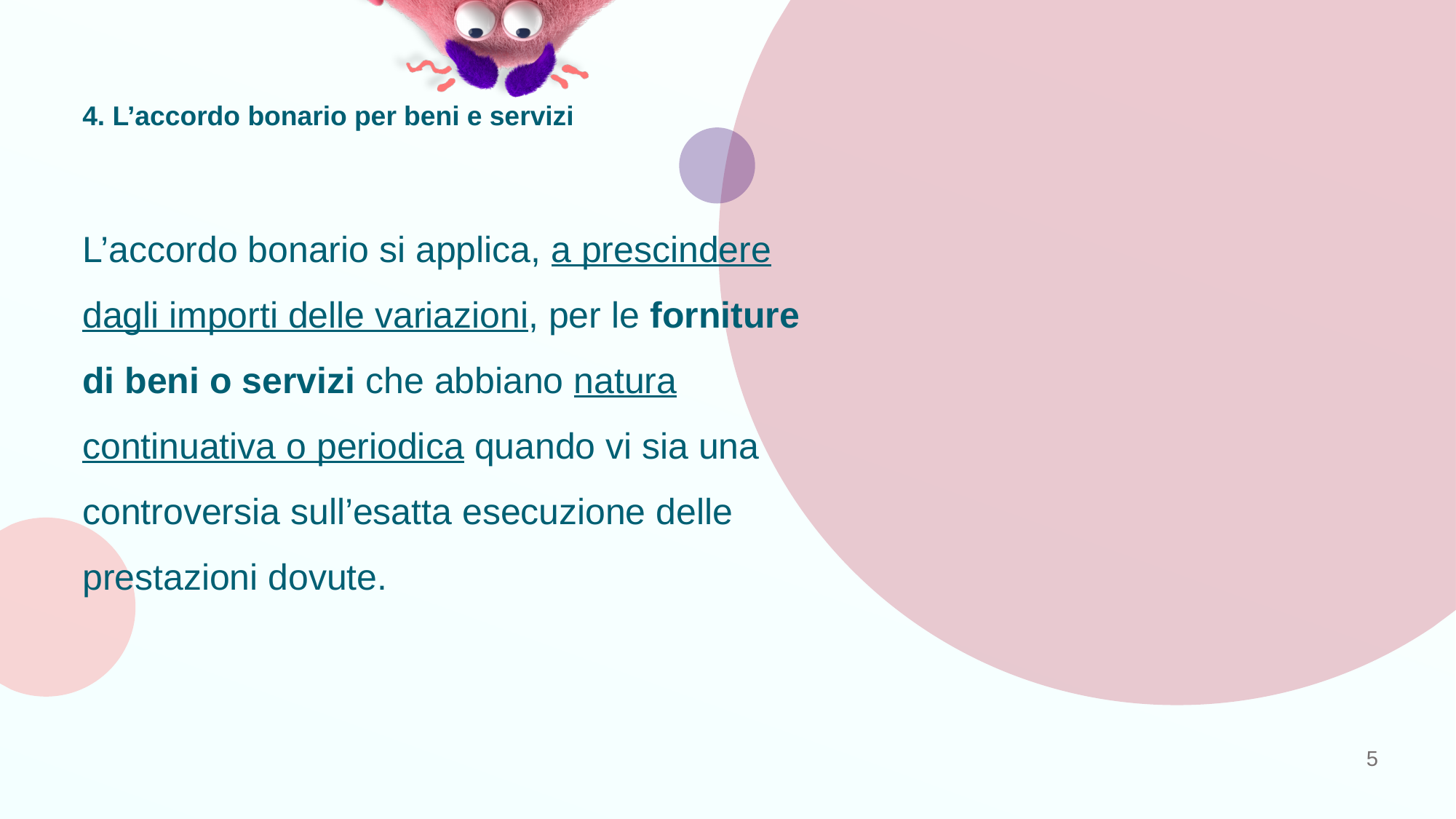

# 4. L’accordo bonario per beni e servizi
L’accordo bonario si applica, a prescindere dagli importi delle variazioni, per le forniture di beni o servizi che abbiano natura continuativa o periodica quando vi sia una controversia sull’esatta esecuzione delle prestazioni dovute.
5